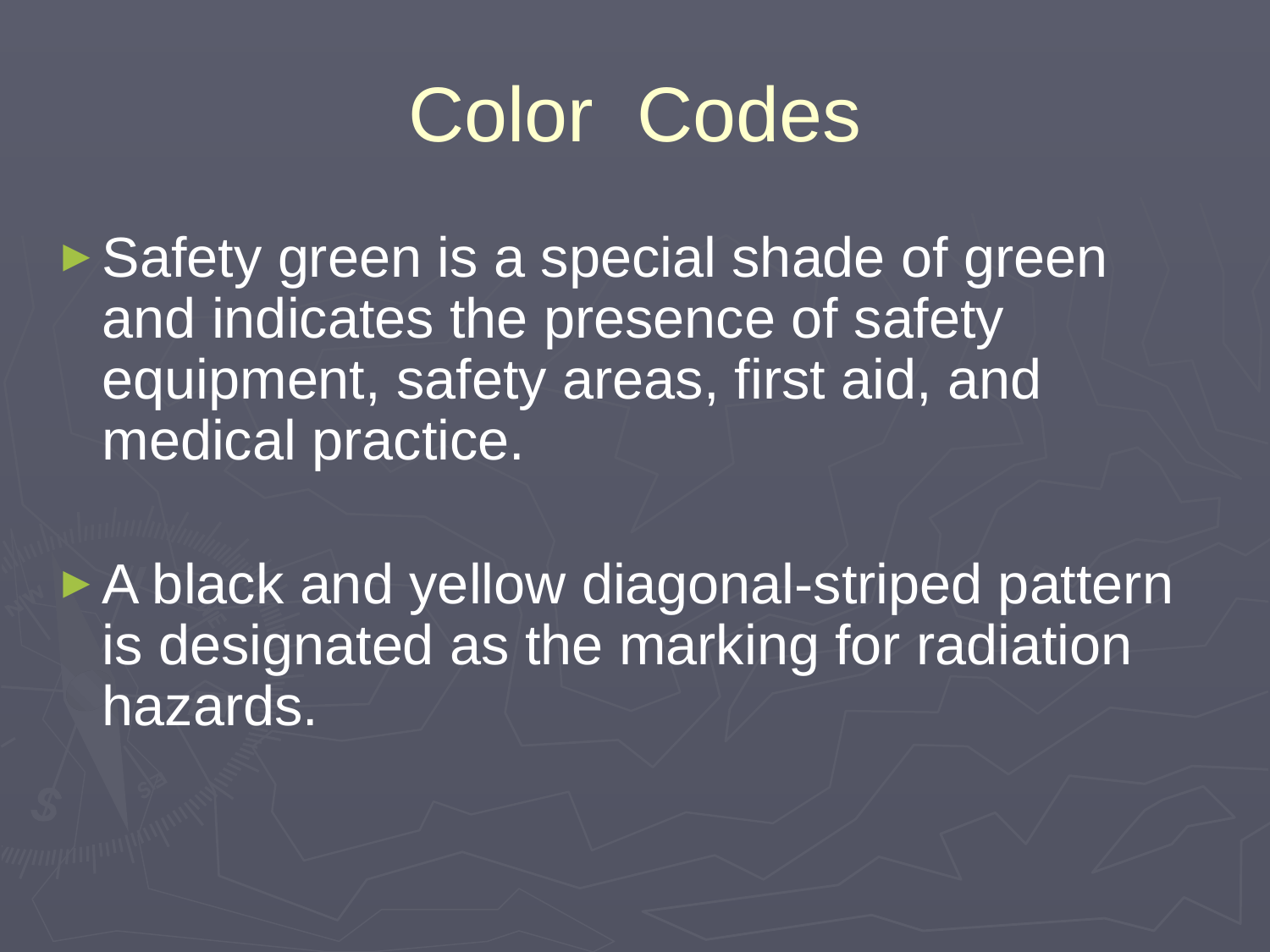

# Color  Codes
Safety green is a special shade of green and indicates the presence of safety equipment, safety areas, first aid, and medical practice.

A black and yellow diagonal-striped pattern is designated as the marking for radiation hazards.